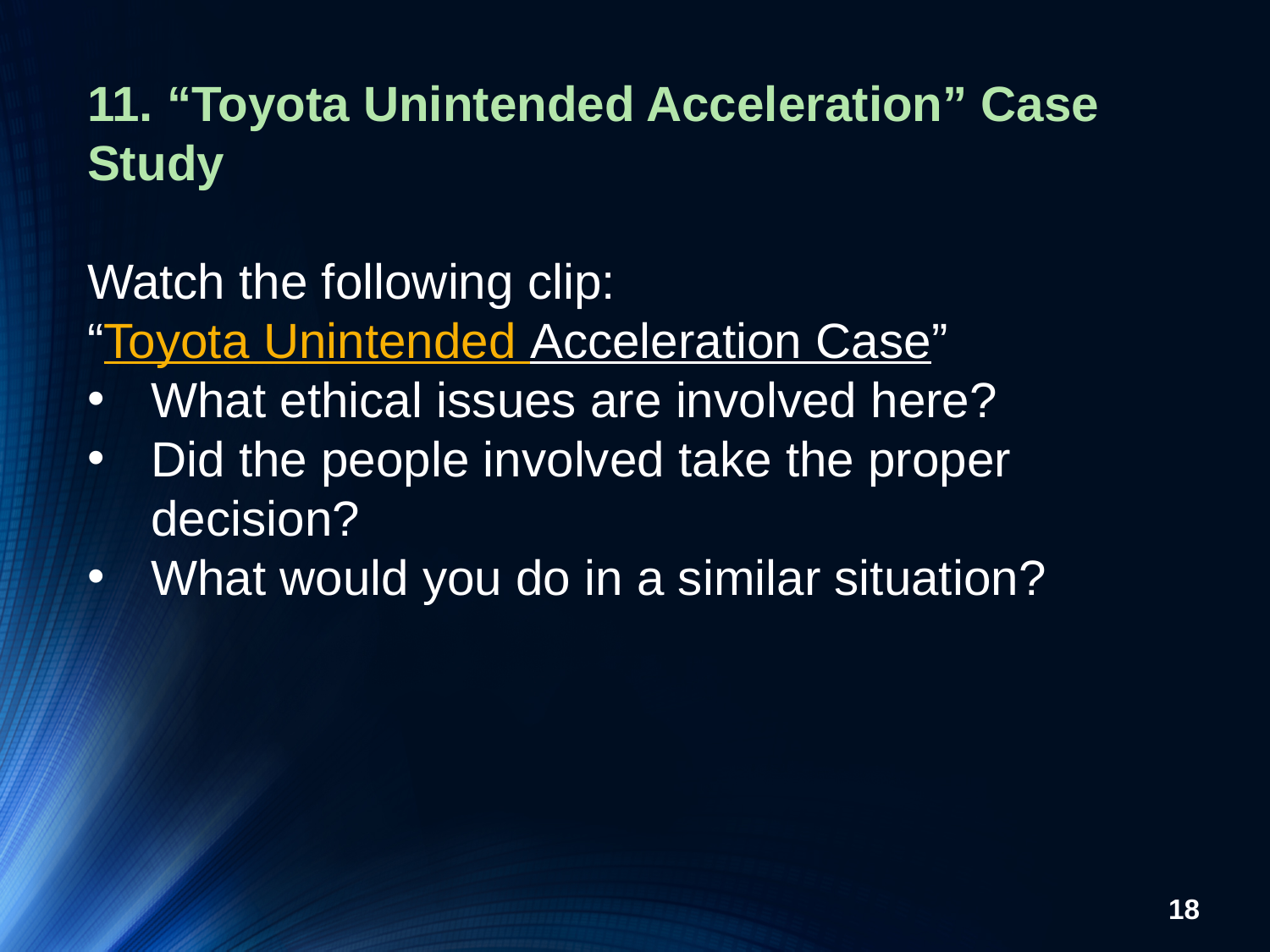

11. “Toyota Unintended Acceleration” Case Study

Watch the following clip:
“Toyota Unintended Acceleration Case”
What ethical issues are involved here?
Did the people involved take the proper decision?
What would you do in a similar situation?

18